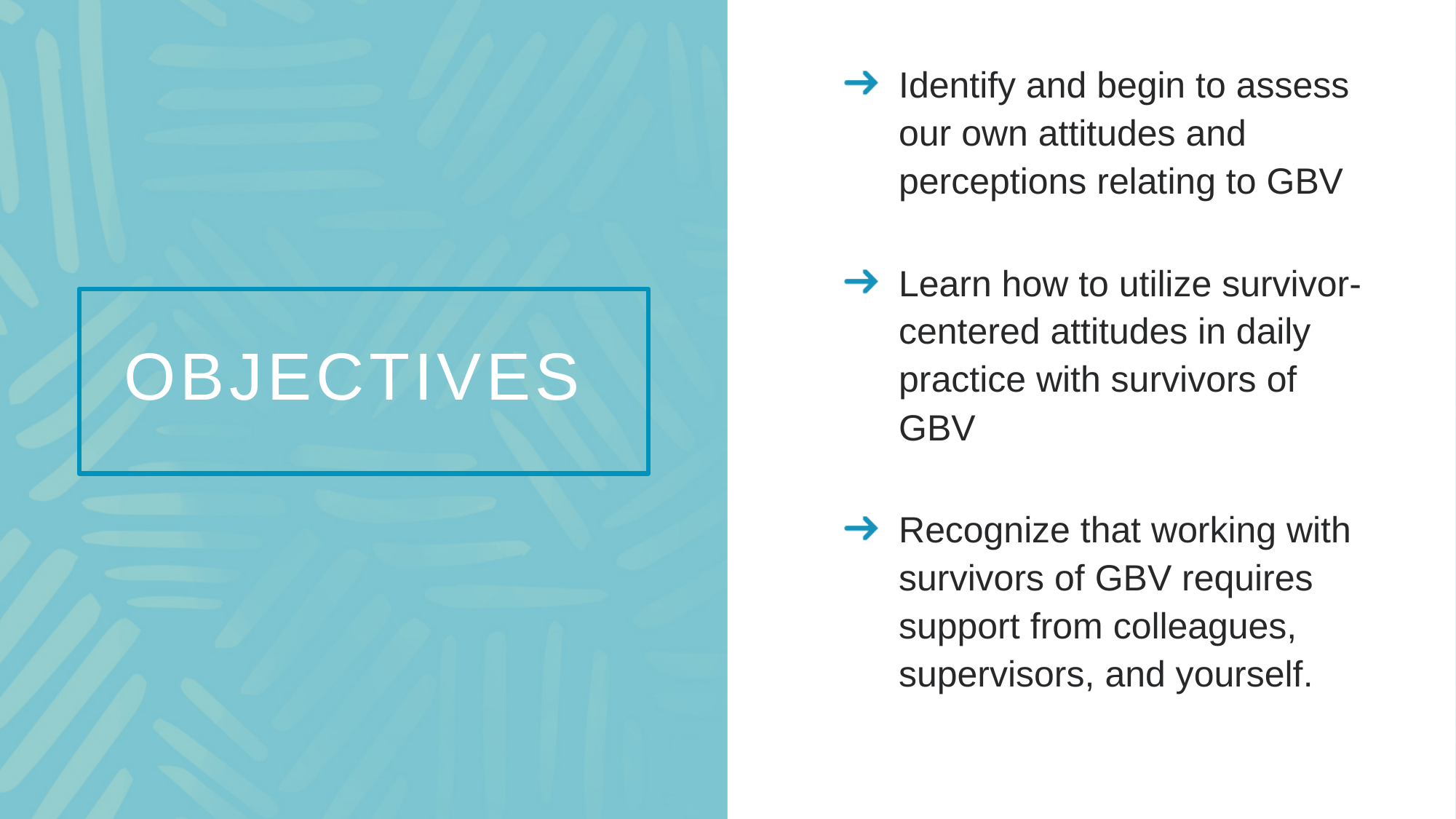

Identify and begin to assess our own attitudes and perceptions relating to GBV
Learn how to utilize survivor-centered attitudes in daily practice with survivors of GBV
Recognize that working with survivors of GBV requires support from colleagues, supervisors, and yourself.

# Objectives